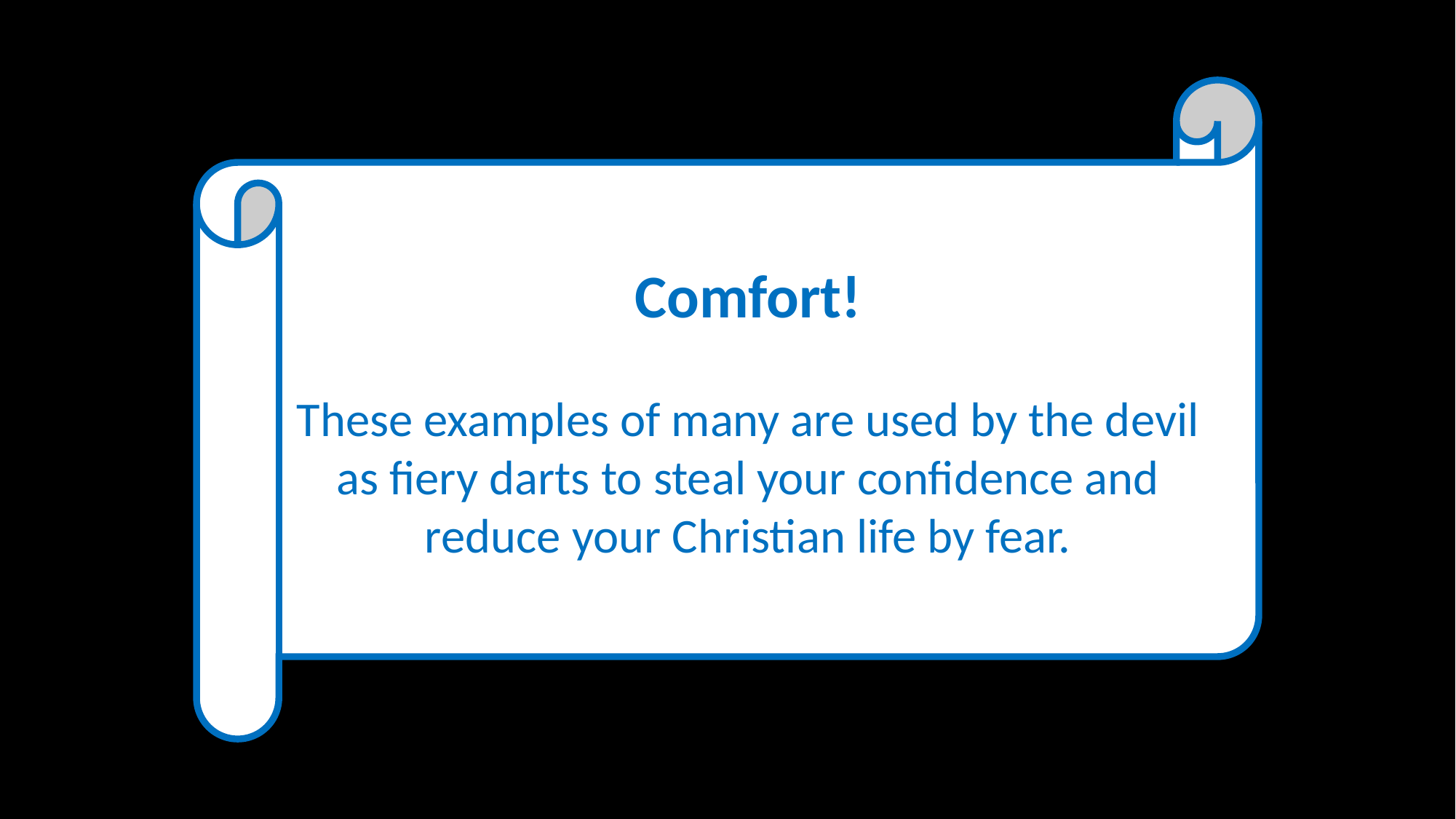

Comfort!

These examples of many are used by the devil as fiery darts to steal your confidence and reduce your Christian life by fear.